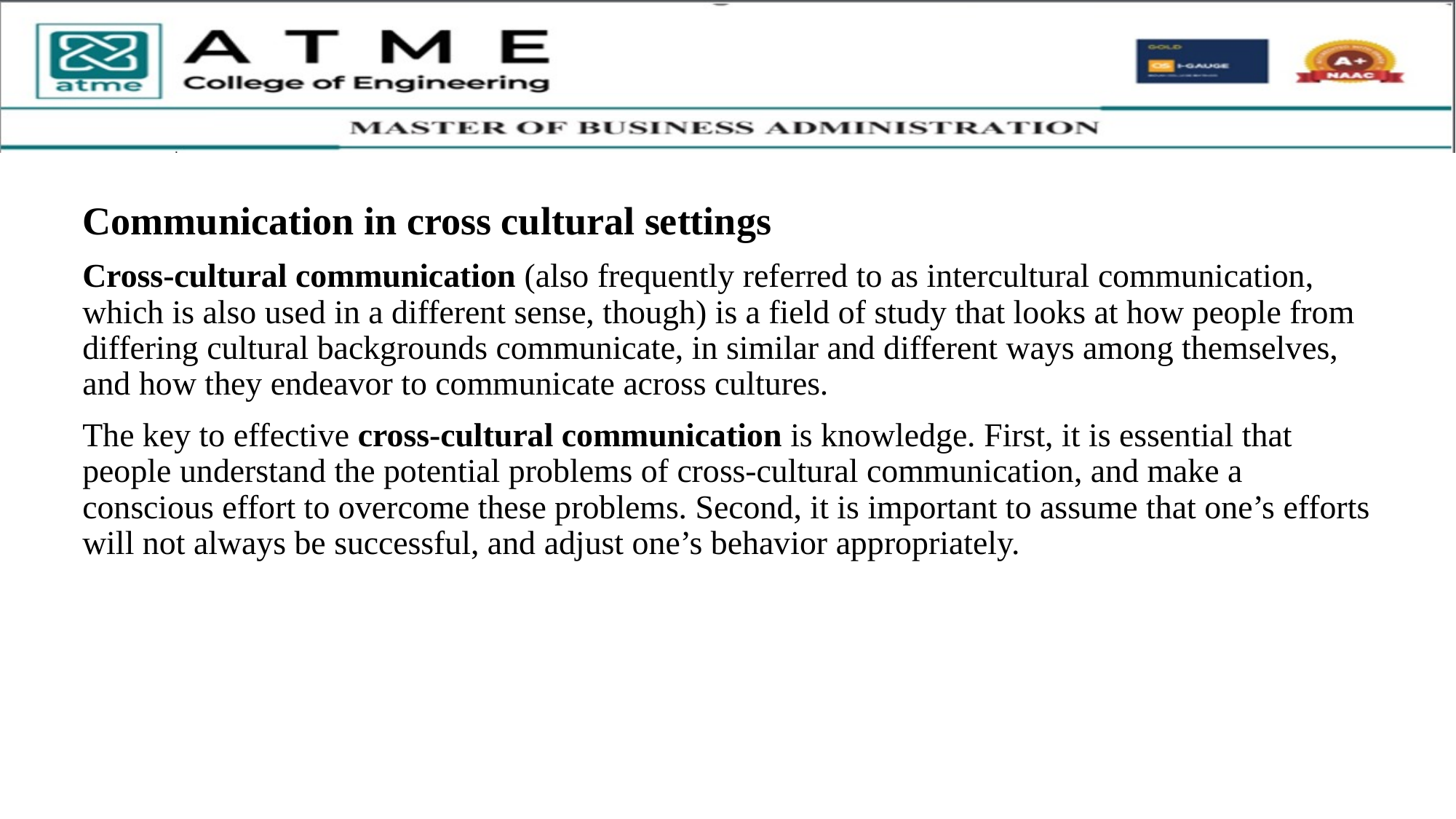

Communication in cross cultural settings
Cross-cultural communication (also frequently referred to as intercultural communication, which is also used in a different sense, though) is a field of study that looks at how people from differing cultural backgrounds communicate, in similar and different ways among themselves, and how they endeavor to communicate across cultures.
The key to effective cross-cultural communication is knowledge. First, it is essential that people understand the potential problems of cross-cultural communication, and make a conscious effort to overcome these problems. Second, it is important to assume that one’s efforts will not always be successful, and adjust one’s behavior appropriately.